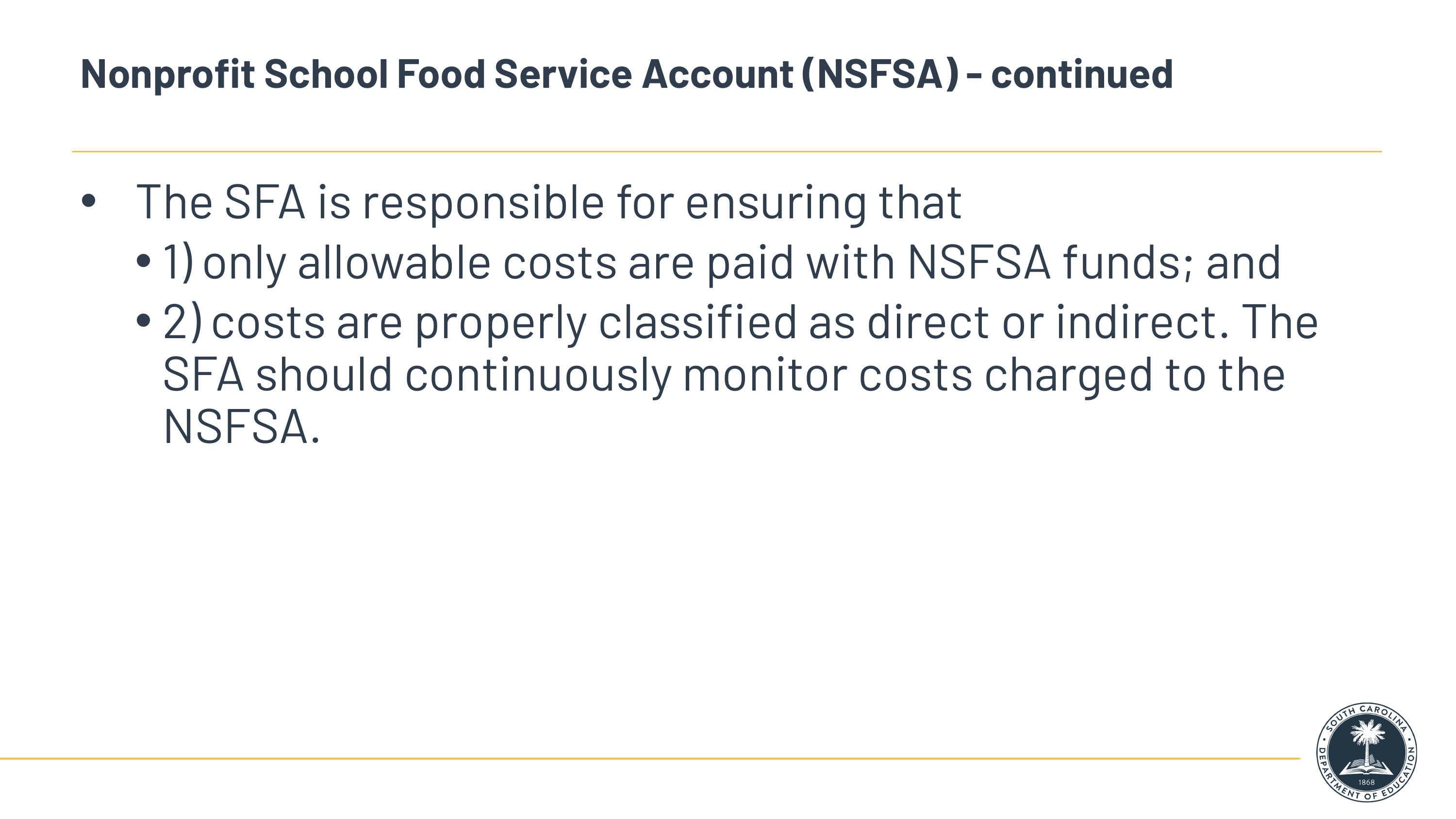

# Nonprofit School Food Service Account (NSFSA) - continued
The SFA is responsible for ensuring that
1) only allowable costs are paid with NSFSA funds; and
2) costs are properly classified as direct or indirect. The SFA should continuously monitor costs charged to the NSFSA.